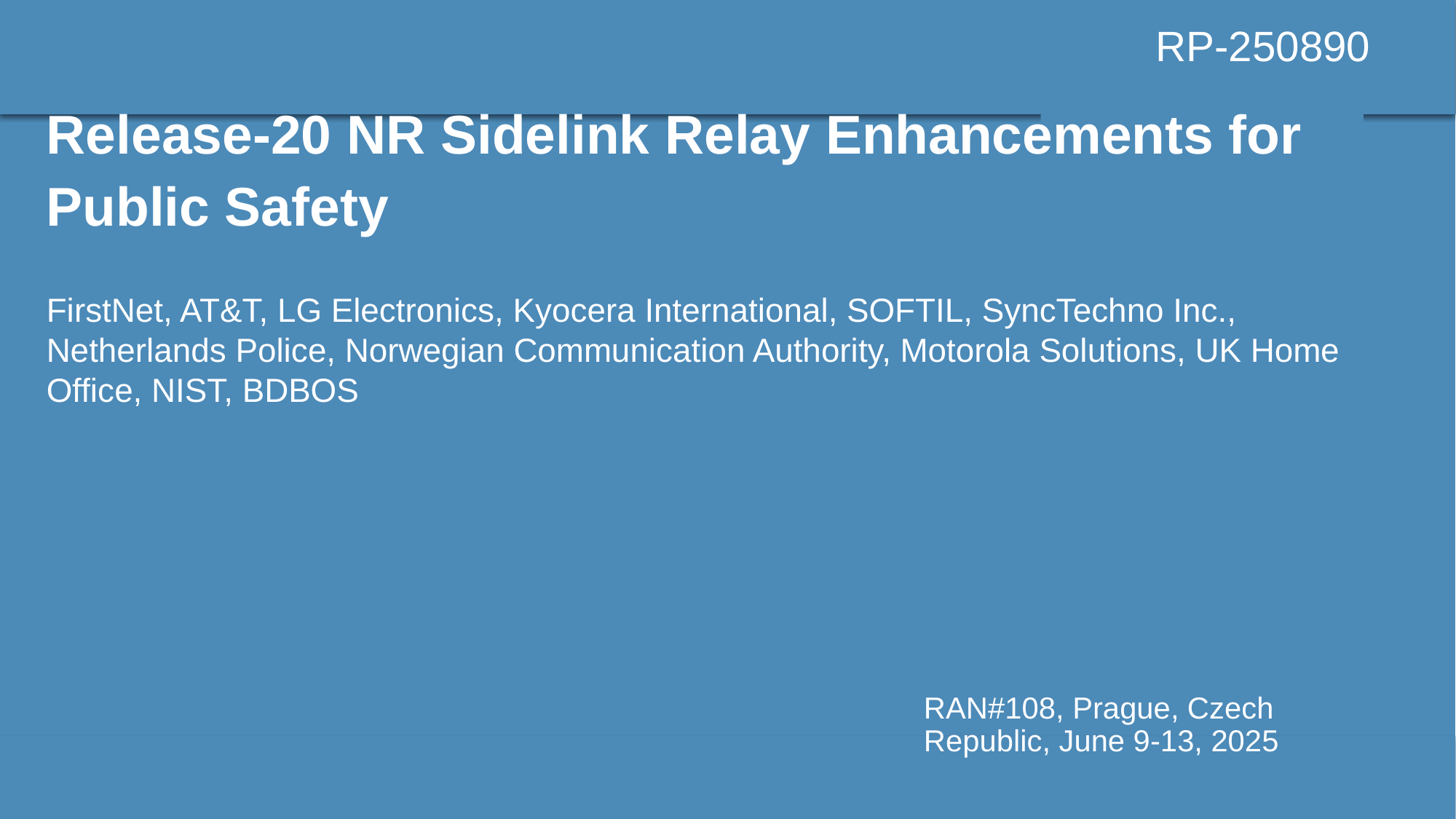

RP-250890
# Release-20 NR Sidelink Relay Enhancements for Public Safety

FirstNet, AT&T, LG Electronics, Kyocera International, SOFTIL, SyncTechno Inc., Netherlands Police, Norwegian Communication Authority, Motorola Solutions, UK Home Office, NIST, BDBOS

RAN#108, Prague, Czech Republic, June 9-13, 2025